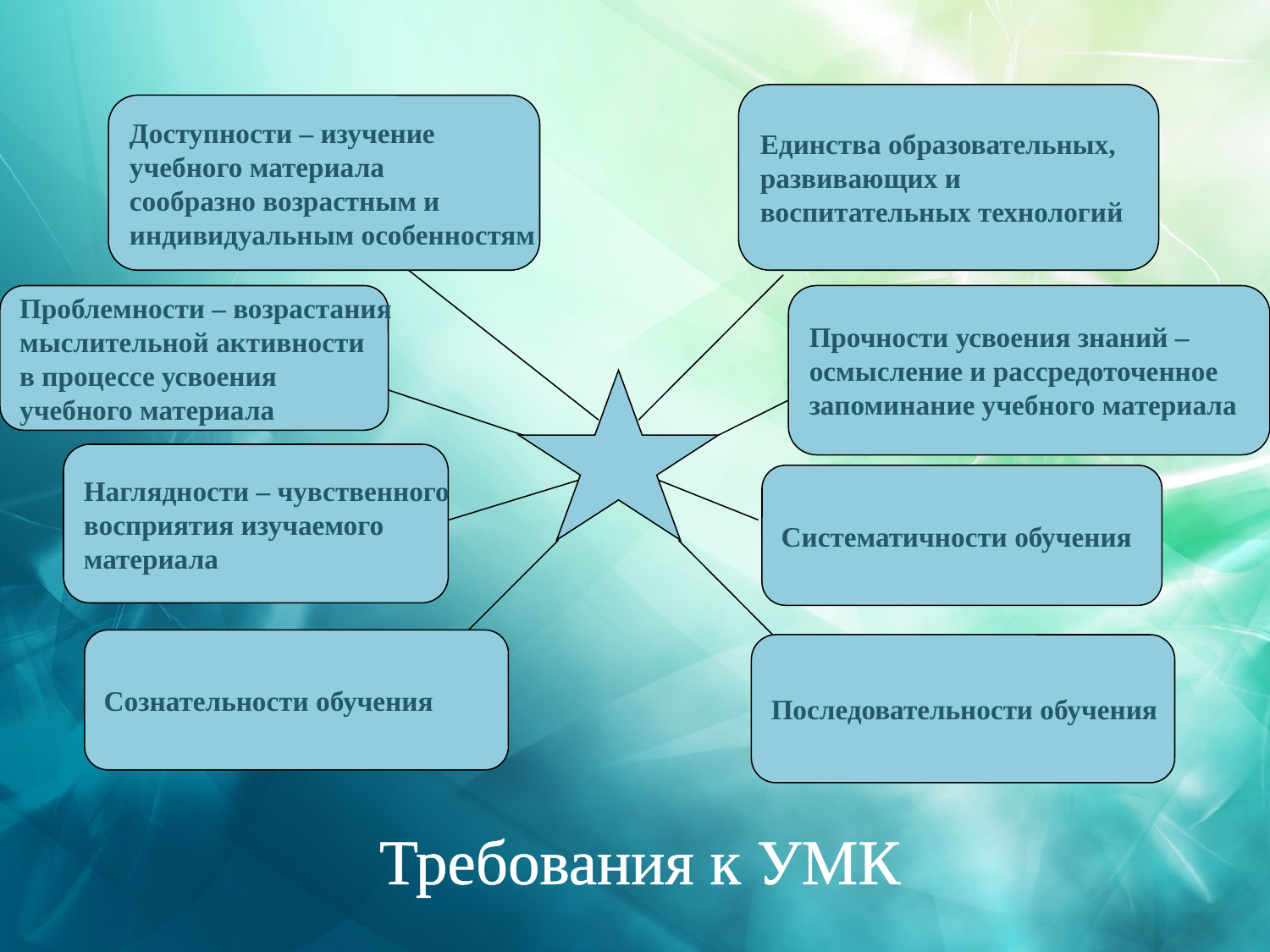

Единства образовательных,
развивающих и
воспитательных технологий
Доступности – изучение
учебного материала
сообразно возрастным и
индивидуальным особенностям

Проблемности – возрастания
мыслительной активности
в процессе усвоения
учебного материала
Прочности усвоения знаний –
осмысление и рассредоточенное
запоминание учебного материала

Наглядности – чувственного
восприятия изучаемого
материала
Систематичности обучения

Сознательности обучения
Последовательности обучения
Требования к УМК